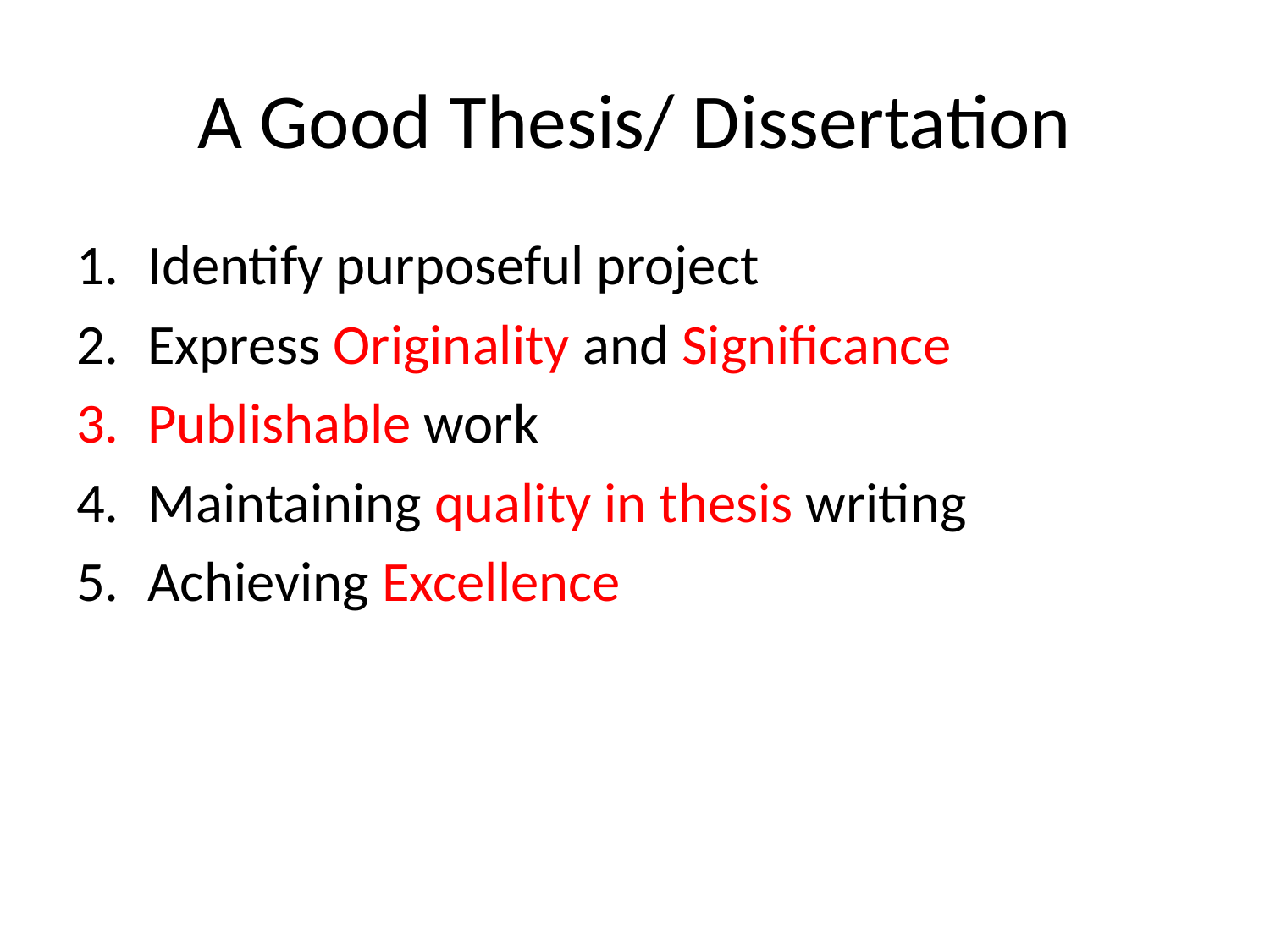

# A Good Thesis/ Dissertation
Identify purposeful project
Express Originality and Significance
Publishable work
Maintaining quality in thesis writing
Achieving Excellence